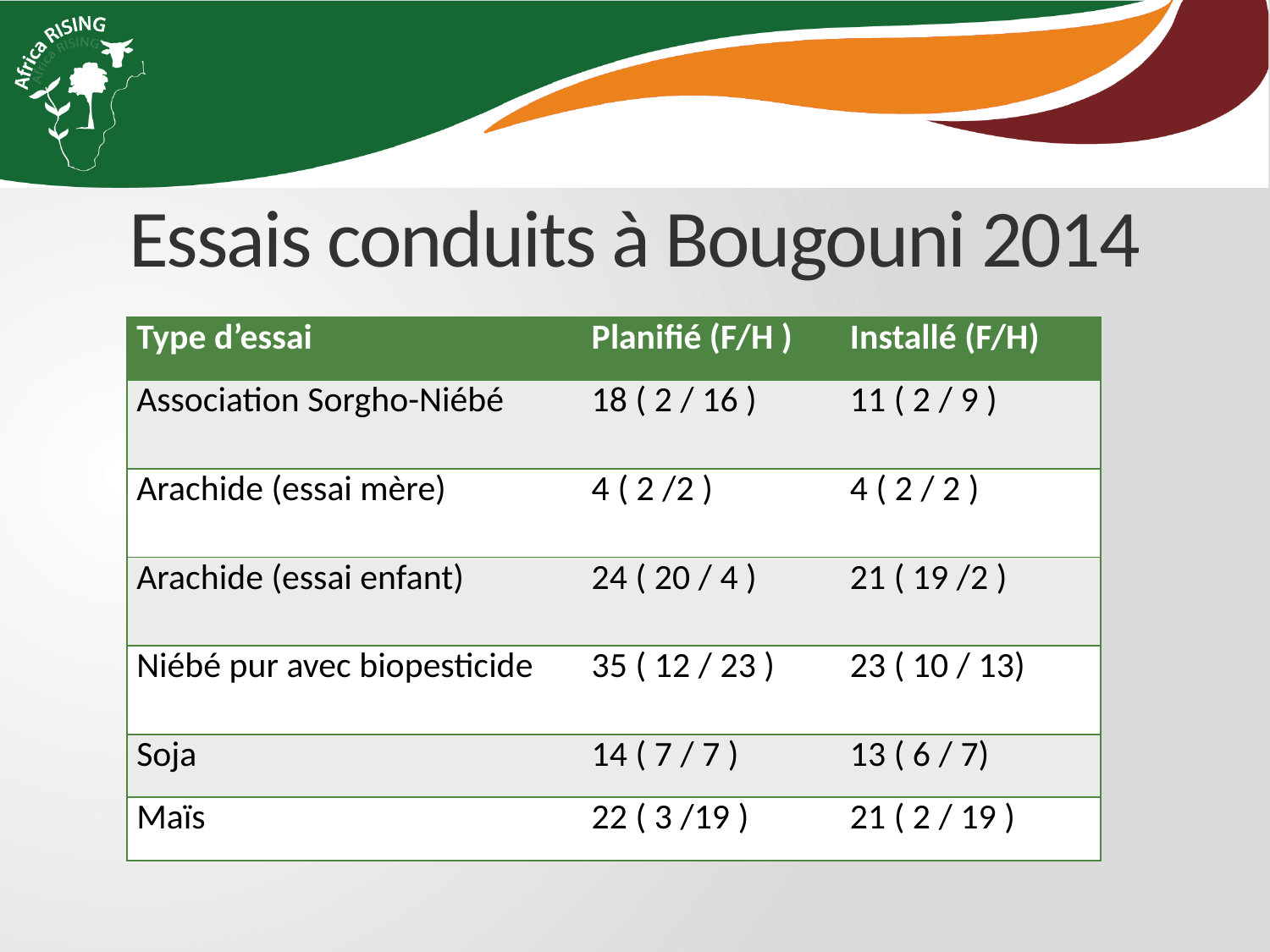

# Essais conduits à Bougouni 2014
| Type d’essai | Planifié (F/H ) | Installé (F/H) |
| --- | --- | --- |
| Association Sorgho-Niébé | 18 ( 2 / 16 ) | 11 ( 2 / 9 ) |
| Arachide (essai mère) | 4 ( 2 /2 ) | 4 ( 2 / 2 ) |
| Arachide (essai enfant) | 24 ( 20 / 4 ) | 21 ( 19 /2 ) |
| Niébé pur avec biopesticide | 35 ( 12 / 23 ) | 23 ( 10 / 13) |
| Soja | 14 ( 7 / 7 ) | 13 ( 6 / 7) |
| Maïs | 22 ( 3 /19 ) | 21 ( 2 / 19 ) |